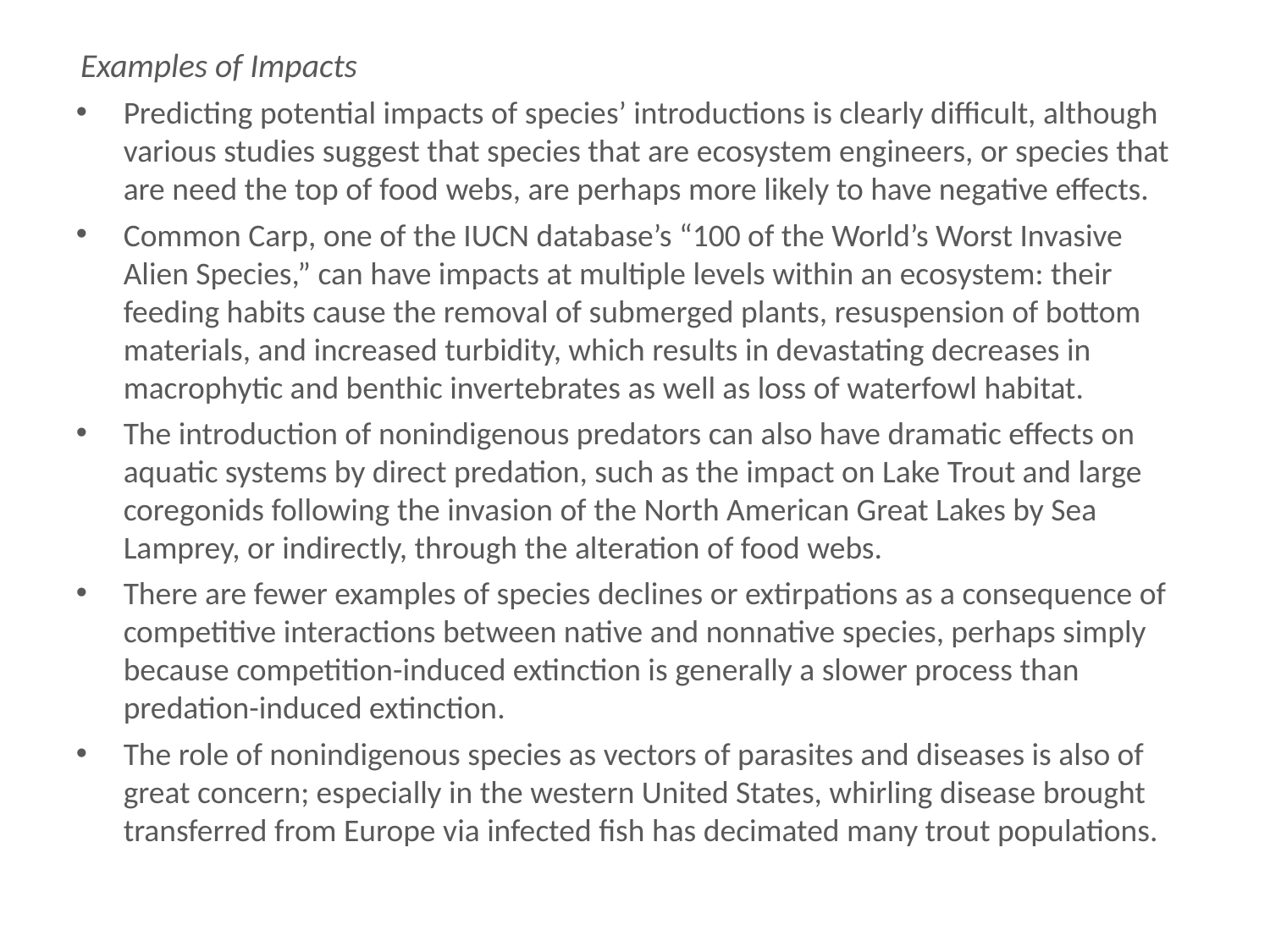

# Examples of Impacts
Examples of Impacts
Predicting potential impacts of species’ introductions is clearly difficult, although various studies suggest that species that are ecosystem engineers, or species that are need the top of food webs, are perhaps more likely to have negative effects.
Common Carp, one of the IUCN database’s “100 of the World’s Worst Invasive Alien Species,” can have impacts at multiple levels within an ecosystem: their feeding habits cause the removal of submerged plants, resuspension of bottom materials, and increased turbidity, which results in devastating decreases in macrophytic and benthic invertebrates as well as loss of waterfowl habitat.
The introduction of nonindigenous predators can also have dramatic effects on aquatic systems by direct predation, such as the impact on Lake Trout and large coregonids following the invasion of the North American Great Lakes by Sea Lamprey, or indirectly, through the alteration of food webs.
There are fewer examples of species declines or extirpations as a consequence of competitive interactions between native and nonnative species, perhaps simply because competition-induced extinction is generally a slower process than predation-induced extinction.
The role of nonindigenous species as vectors of parasites and diseases is also of great concern; especially in the western United States, whirling disease brought transferred from Europe via infected fish has decimated many trout populations.